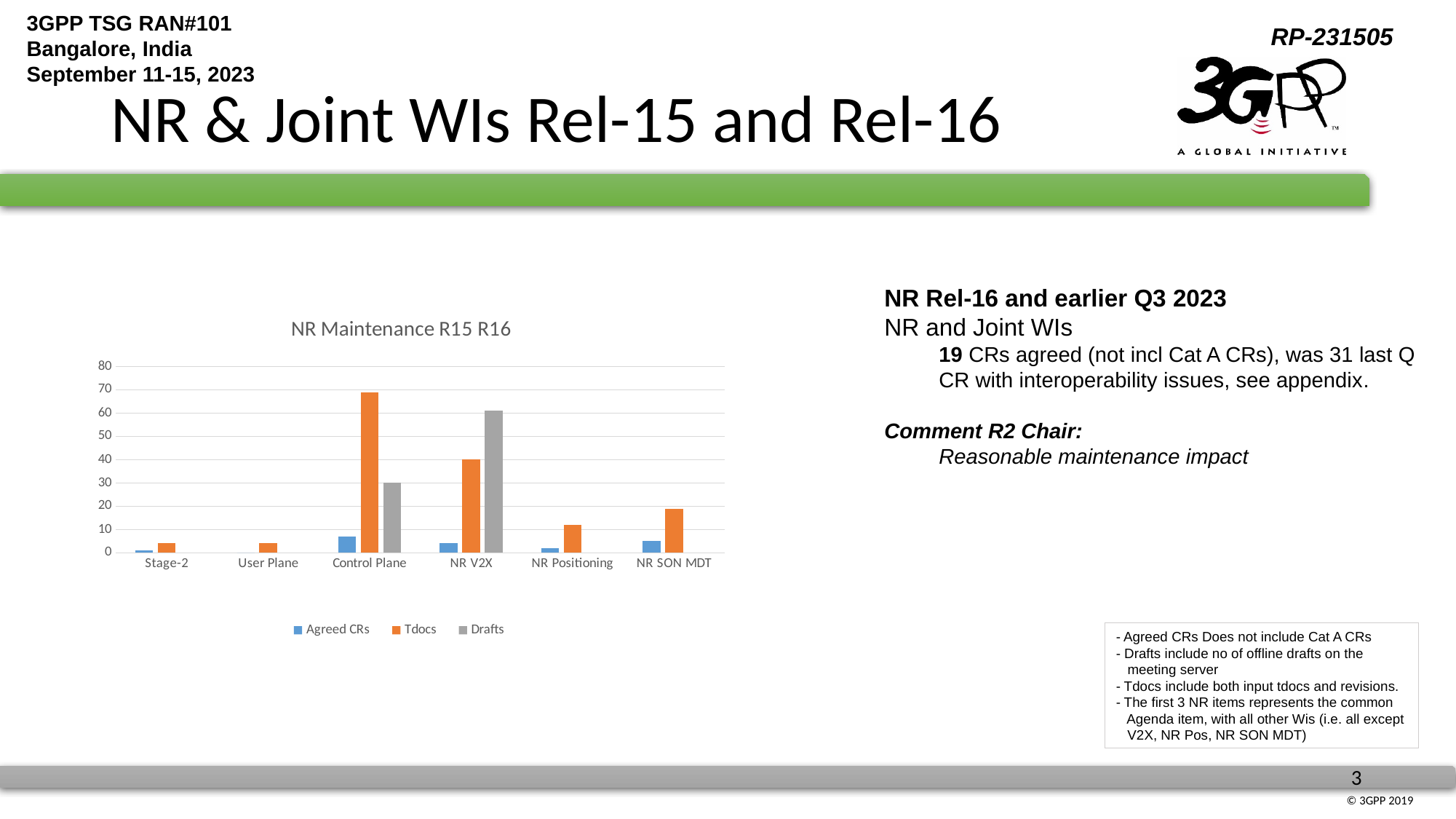

# NR & Joint WIs Rel-15 and Rel-16
NR Rel-16 and earlier Q3 2023
NR and Joint WIs
19 CRs agreed (not incl Cat A CRs), was 31 last Q
CR with interoperability issues, see appendix.

Comment R2 Chair:
Reasonable maintenance impact

### Chart: NR Maintenance R15 R16

| Category | Agreed CRs | Tdocs | Drafts |
|---|---|---|---|
| Stage-2 | 1.0 | 4.0 | None |
| User Plane | 0.0 | 4.0 | None |
| Control Plane | 7.0 | 69.0 | 30.0 |
| NR V2X | 4.0 | 40.0 | 61.0 |
| NR Positioning | 2.0 | 12.0 | None |
| NR SON MDT | 5.0 | 19.0 | None |
- Agreed CRs Does not include Cat A CRs
- Drafts include no of offline drafts on the
   meeting server
- Tdocs include both input tdocs and revisions.
- The first 3 NR items represents the common
   Agenda item, with all other Wis (i.e. all except
   V2X, NR Pos, NR SON MDT)